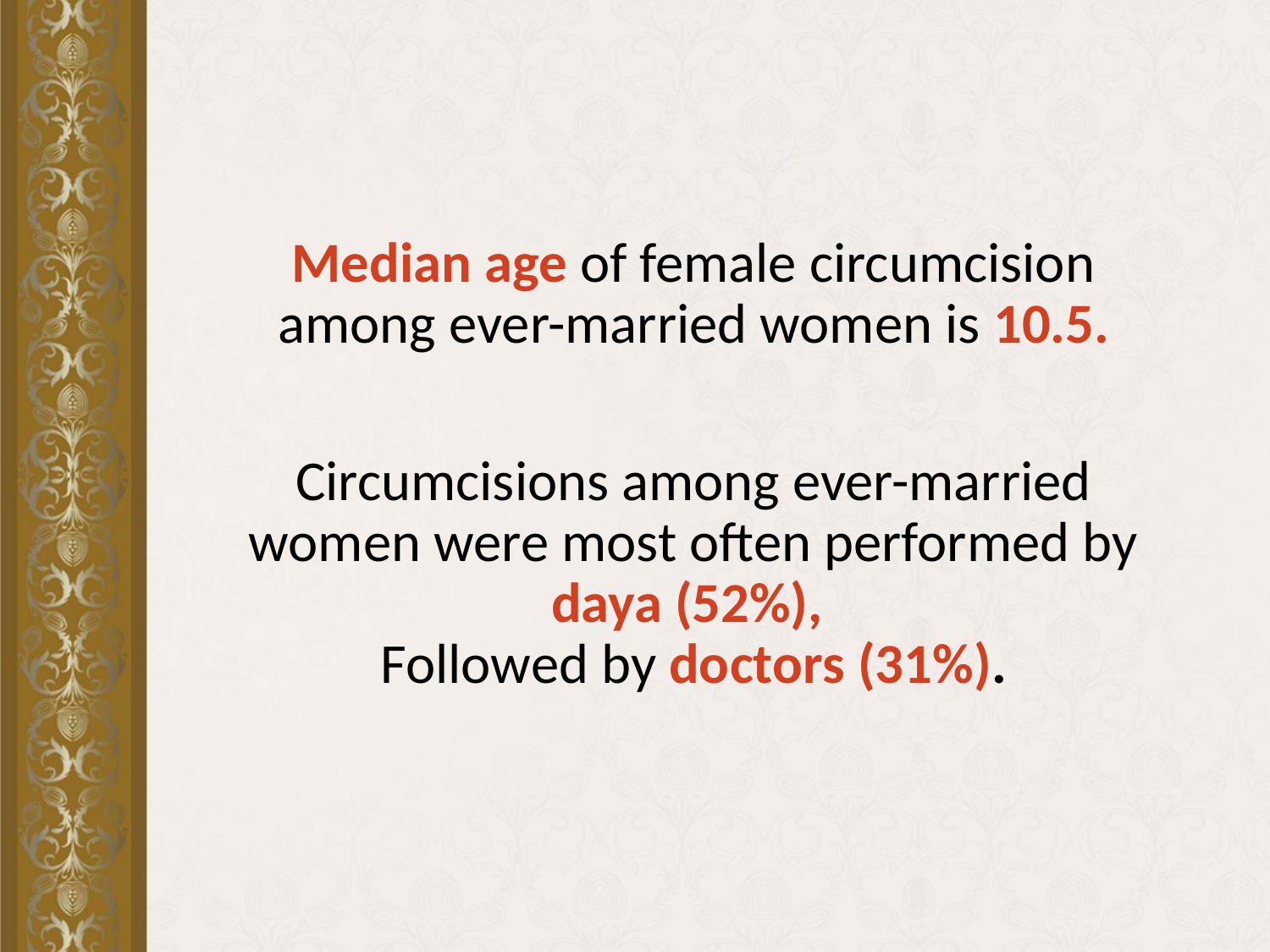

Median age of female circumcision among ever-married women is 10.5.

Circumcisions among ever-married women were most often performed by daya (52%),
Followed by doctors (31%).